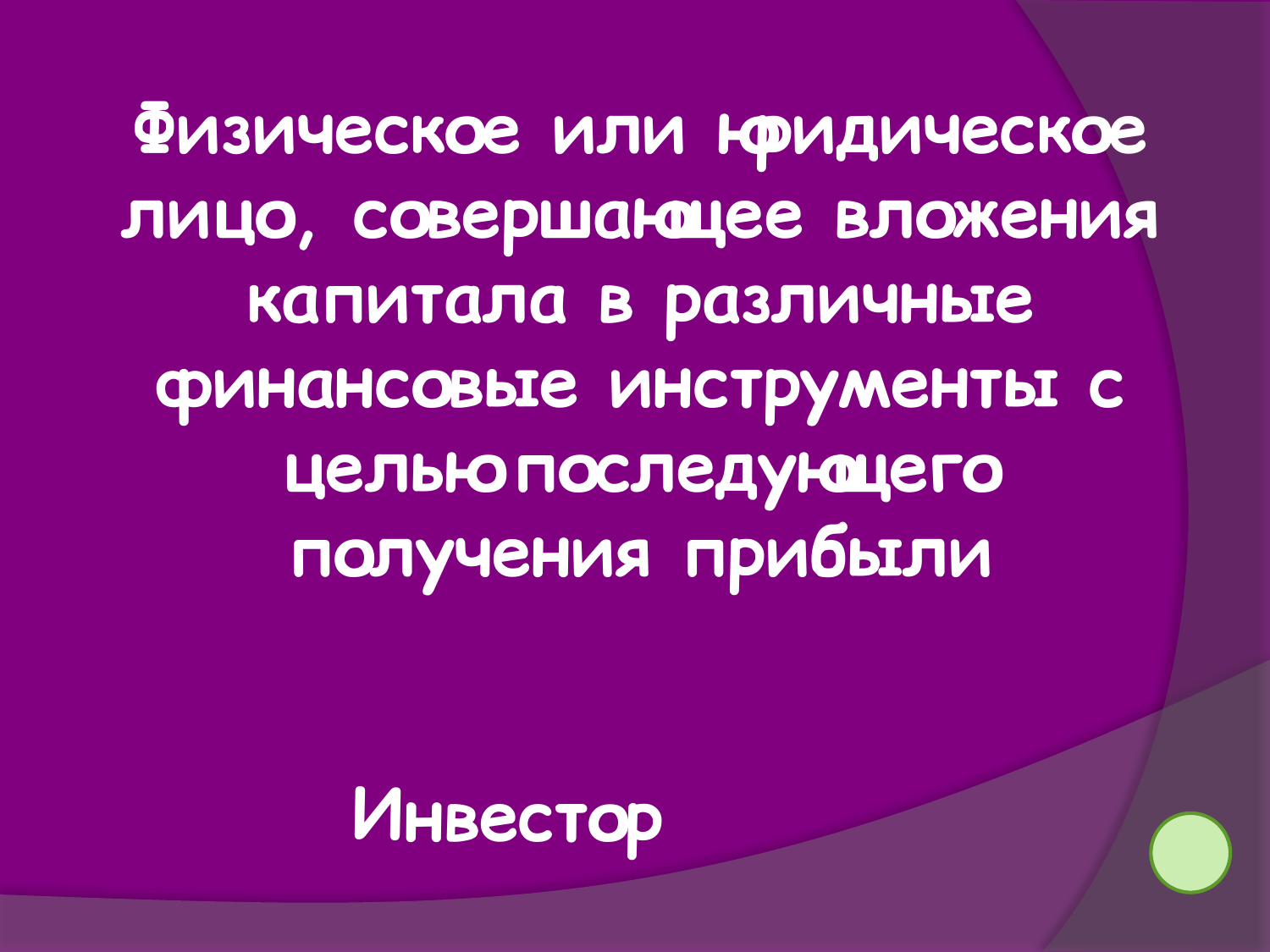

Физическое или юридическое лицо, совершающее вложения капитала в различные финансовые инструменты с целью последующего получения прибыли
Инвестор